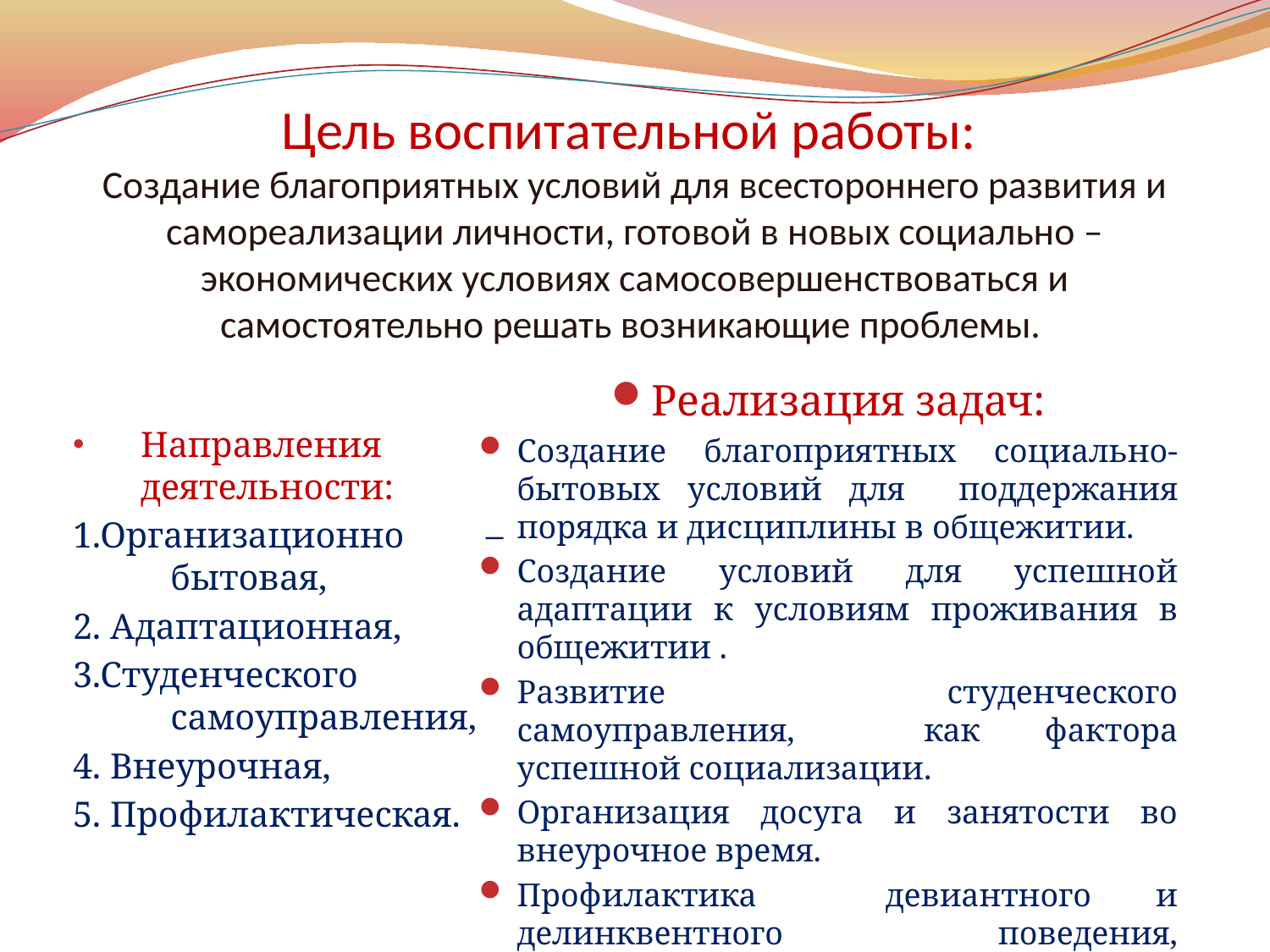

# Цель воспитательной работы: Создание благоприятных условий для всестороннего развития и самореализации личности, готовой в новых социально – экономических условиях самосовершенствоваться и самостоятельно решать возникающие проблемы.
Реализация задач:
Создание благоприятных социально-бытовых условий для  поддержания порядка и дисциплины в общежитии.
Создание условий для успешной адаптации к условиям проживания в общежитии .
Развитие  студенческого самоуправления,  как фактора успешной социализации.
Организация досуга и занятости во внеурочное время.
Профилактика  девиантного и делинквентного поведения, формирование гражданской позиции.

Направления деятельности:
1.Организационно – бытовая,
2. Адаптационная,
3.Студенческого самоуправления,
4. Внеурочная,
5. Профилактическая.